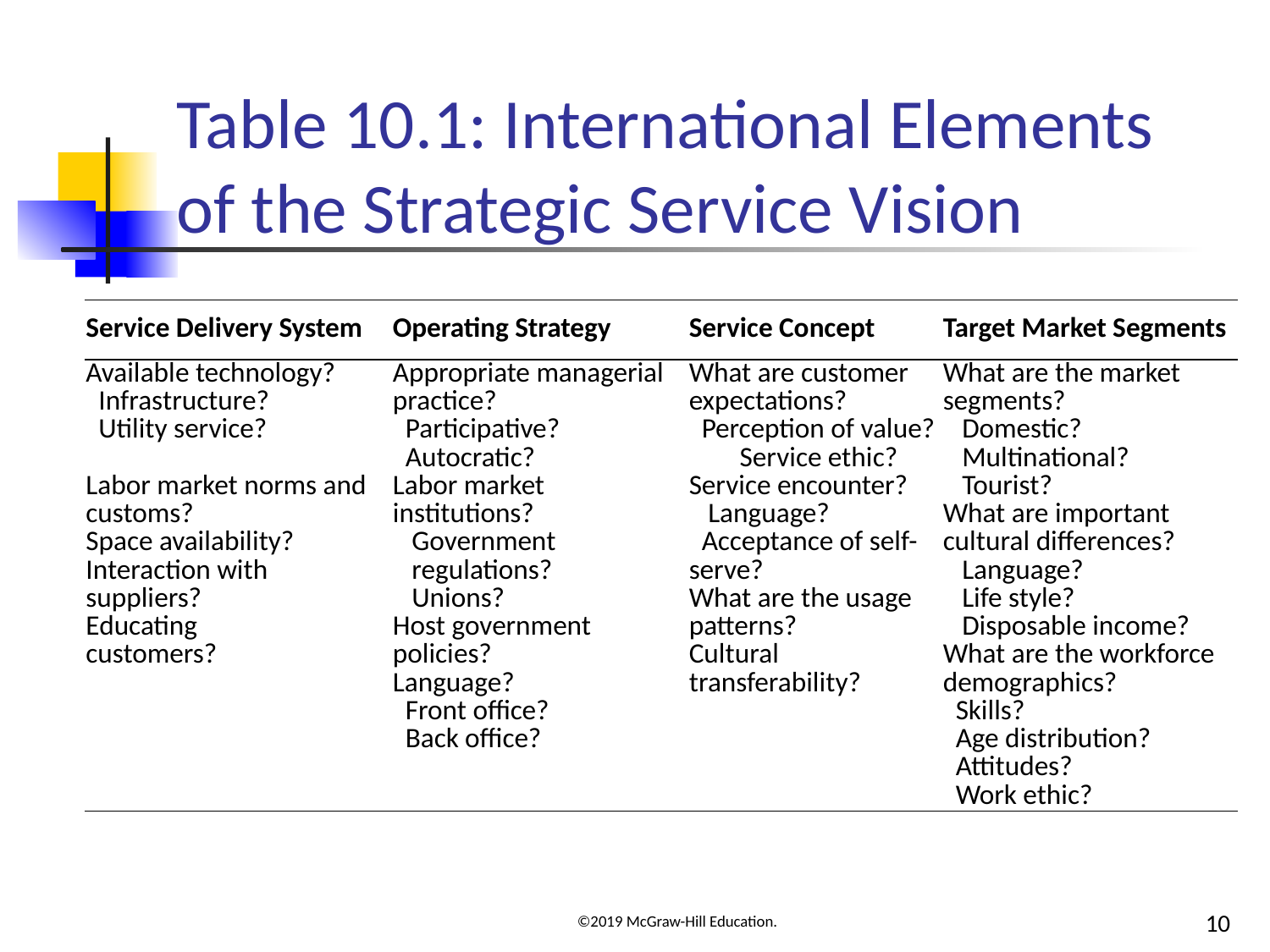

# Table 10.1: International Elements of the Strategic Service Vision
| Service Delivery System | Operating Strategy | Service Concept | Target Market Segments |
| --- | --- | --- | --- |
| Available technology? Infrastructure? Utility service? Labor market norms and customs? Space availability? Interaction with suppliers? Educating customers? | Appropriate managerial practice? Participative? Autocratic? Labor market institutions? Government regulations? Unions? Host government policies? Language? Front office? Back office? | What are customer expectations? Perception of value? Service ethic? Service encounter? Language? Acceptance of self- serve? What are the usage patterns? Cultural transferability? | What are the market segments? Domestic? Multinational? Tourist? What are important cultural differences? Language? Life style? Disposable income? What are the workforce demographics? Skills? Age distribution? Attitudes? Work ethic? |